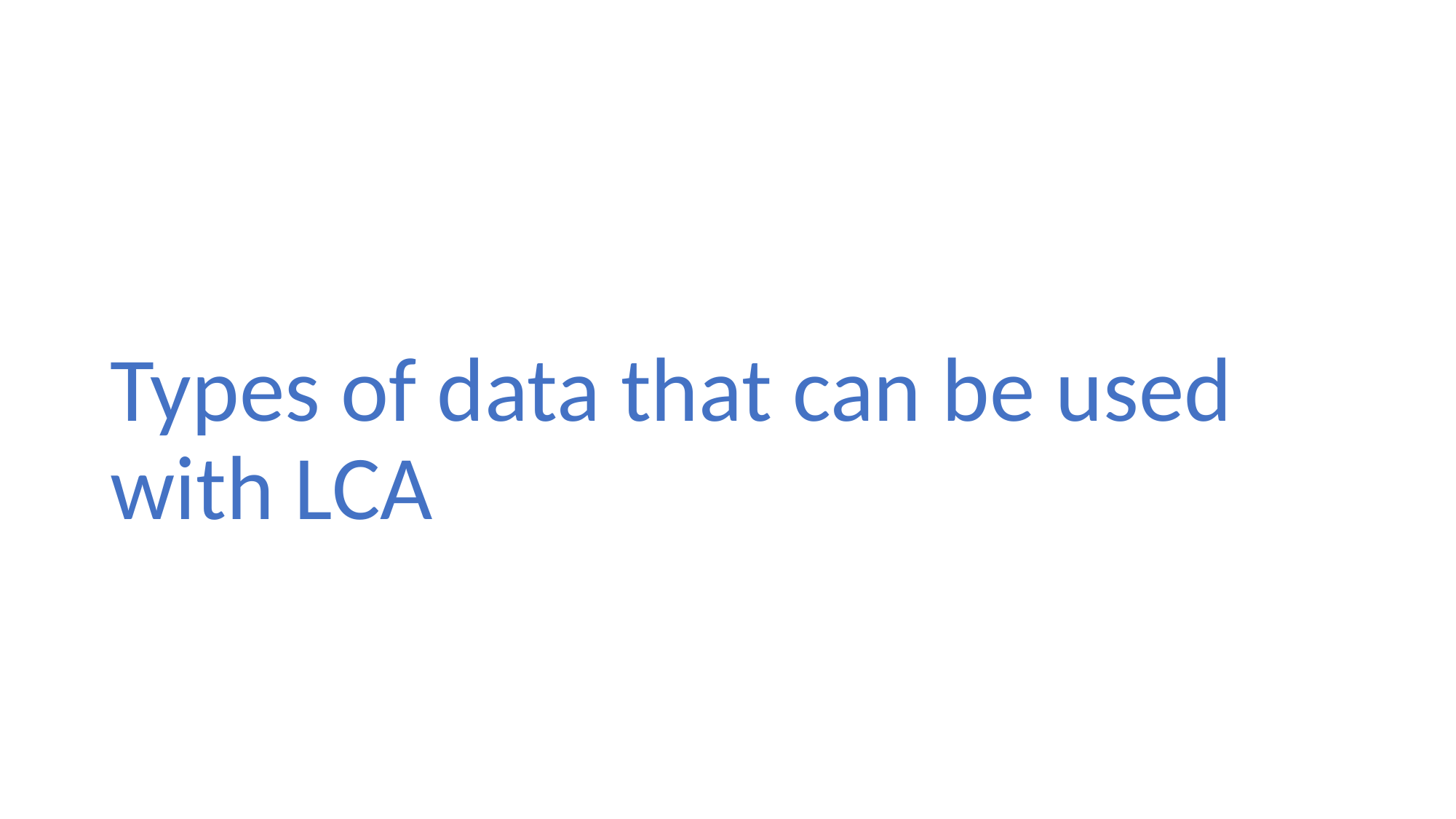

# Types of data that can be used with LCA